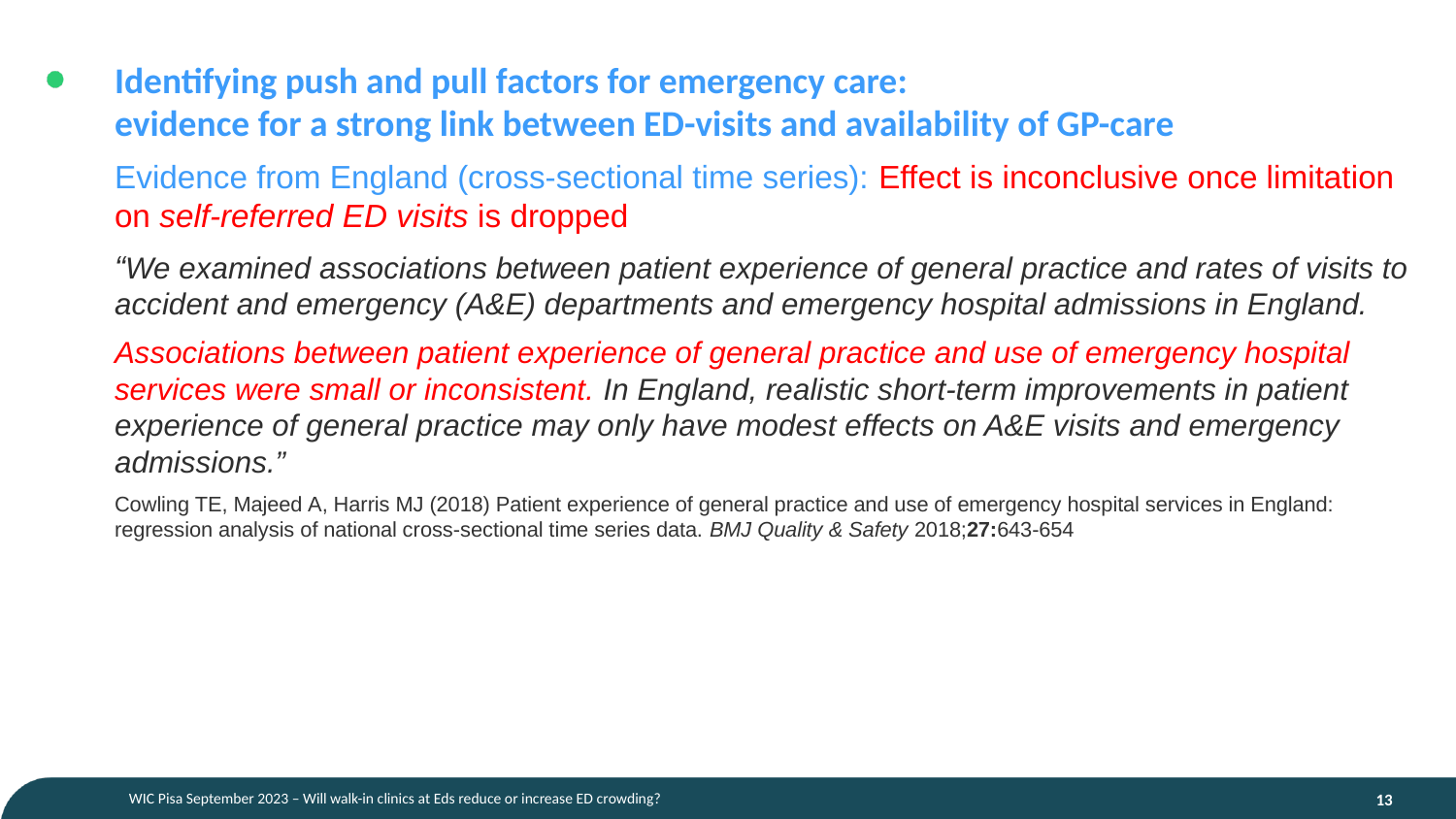

# Identifying push and pull factors for emergency care: evidence for a strong link between ED-visits and availability of GP-care
Evidence from England (cross-sectional time series): Effect is inconclusive once limitation on self-referred ED visits is dropped
“We examined associations between patient experience of general practice and rates of visits to accident and emergency (A&E) departments and emergency hospital admissions in England.
Associations between patient experience of general practice and use of emergency hospital services were small or inconsistent. In England, realistic short-term improvements in patient experience of general practice may only have modest effects on A&E visits and emergency admissions.”
Cowling TE, Majeed A, Harris MJ (2018) Patient experience of general practice and use of emergency hospital services in England: regression analysis of national cross-sectional time series data. BMJ Quality & Safety 2018;27:643-654
WIC Pisa September 2023 – Will walk-in clinics at Eds reduce or increase ED crowding?